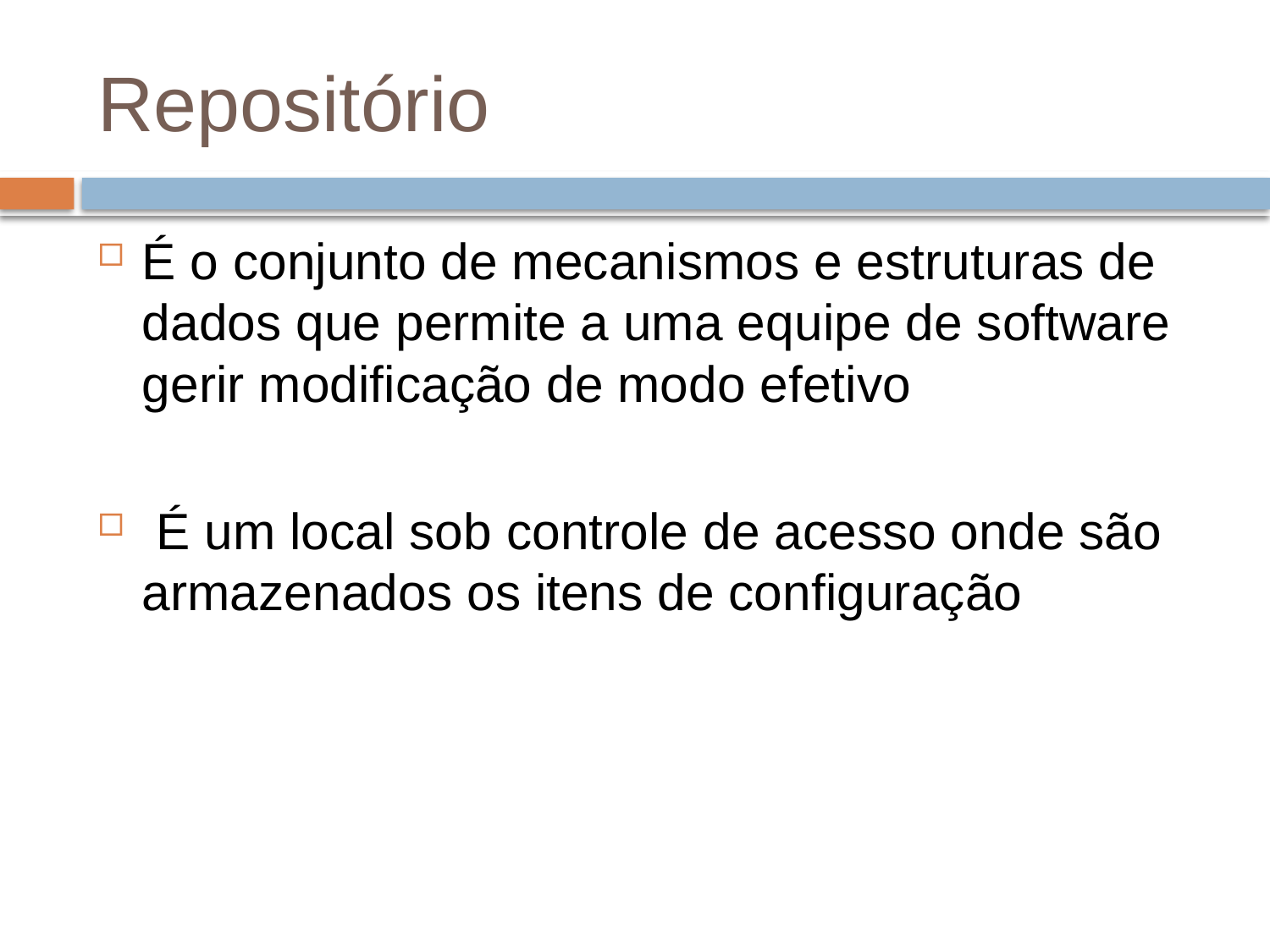

# Repositório
É o conjunto de mecanismos e estruturas de dados que permite a uma equipe de software gerir modificação de modo efetivo

 É um local sob controle de acesso onde são armazenados os itens de configuração